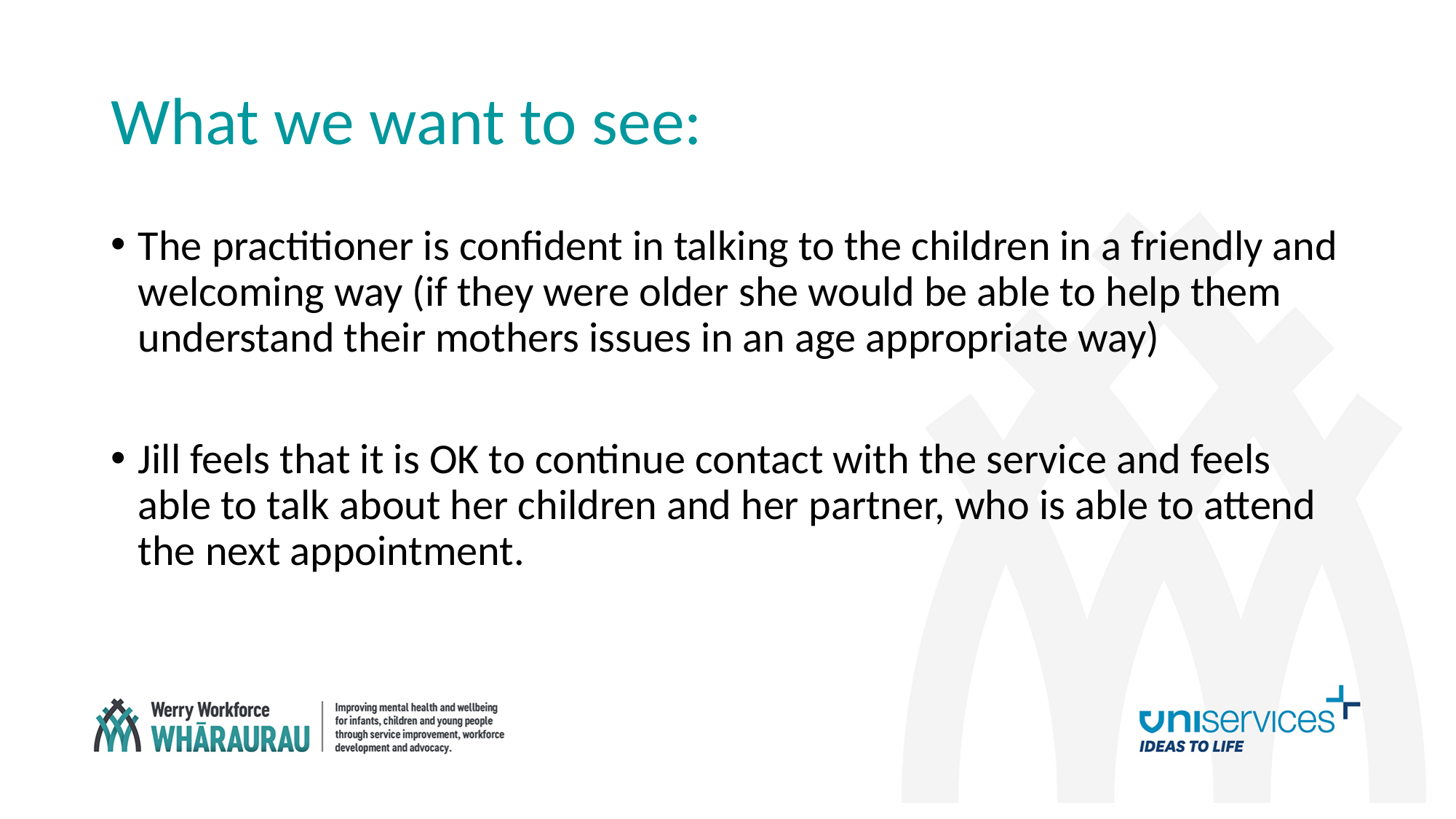

# What we want to see:
The practitioner is confident in talking to the children in a friendly and welcoming way (if they were older she would be able to help them understand their mothers issues in an age appropriate way)

Jill feels that it is OK to continue contact with the service and feels able to talk about her children and her partner, who is able to attend the next appointment.